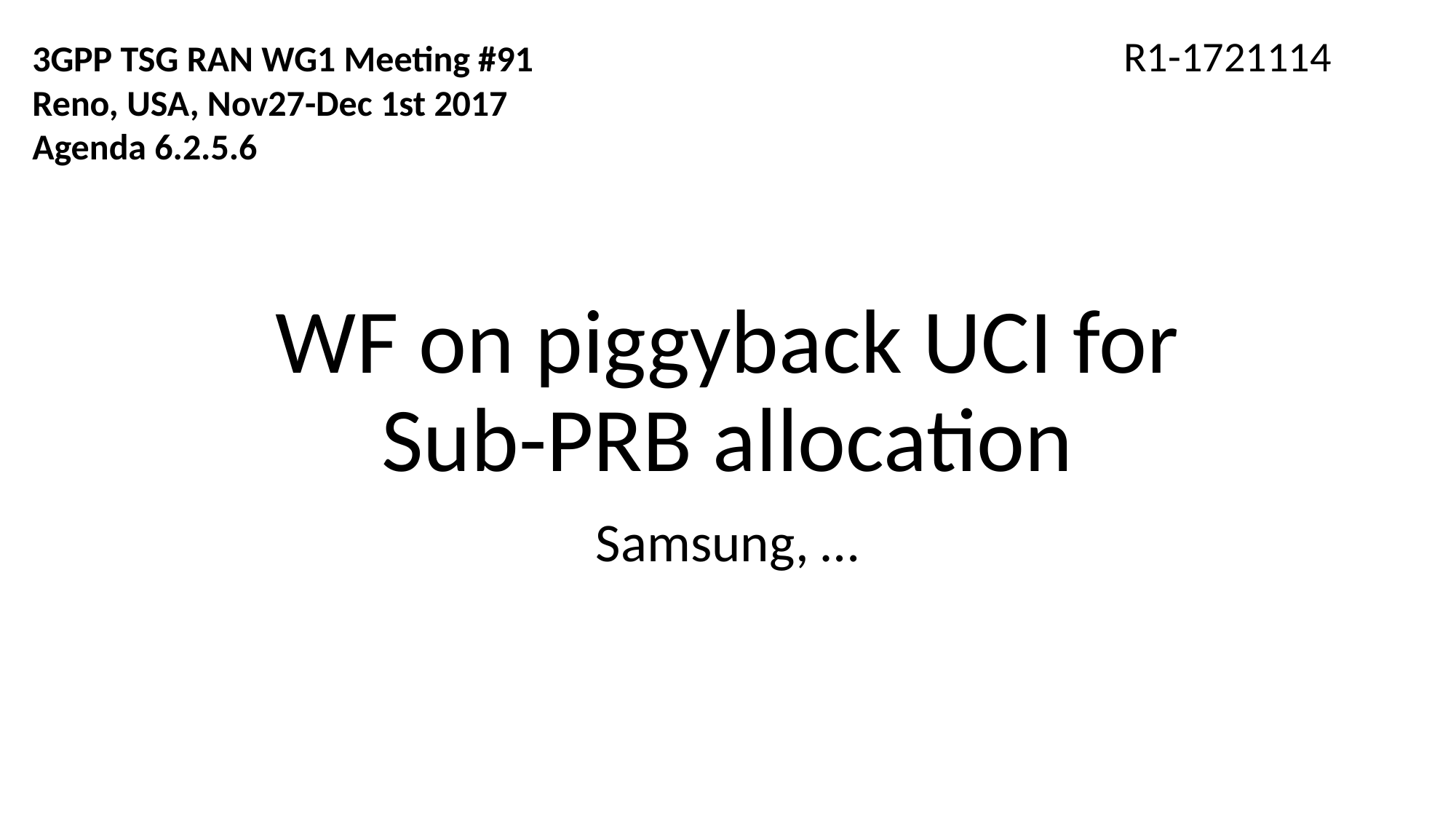

3GPP TSG RAN WG1 Meeting #91  						R1-1721114
Reno, USA, Nov27-Dec 1st 2017
Agenda 6.2.5.6
# WF on piggyback UCI for Sub-PRB allocation
Samsung, …